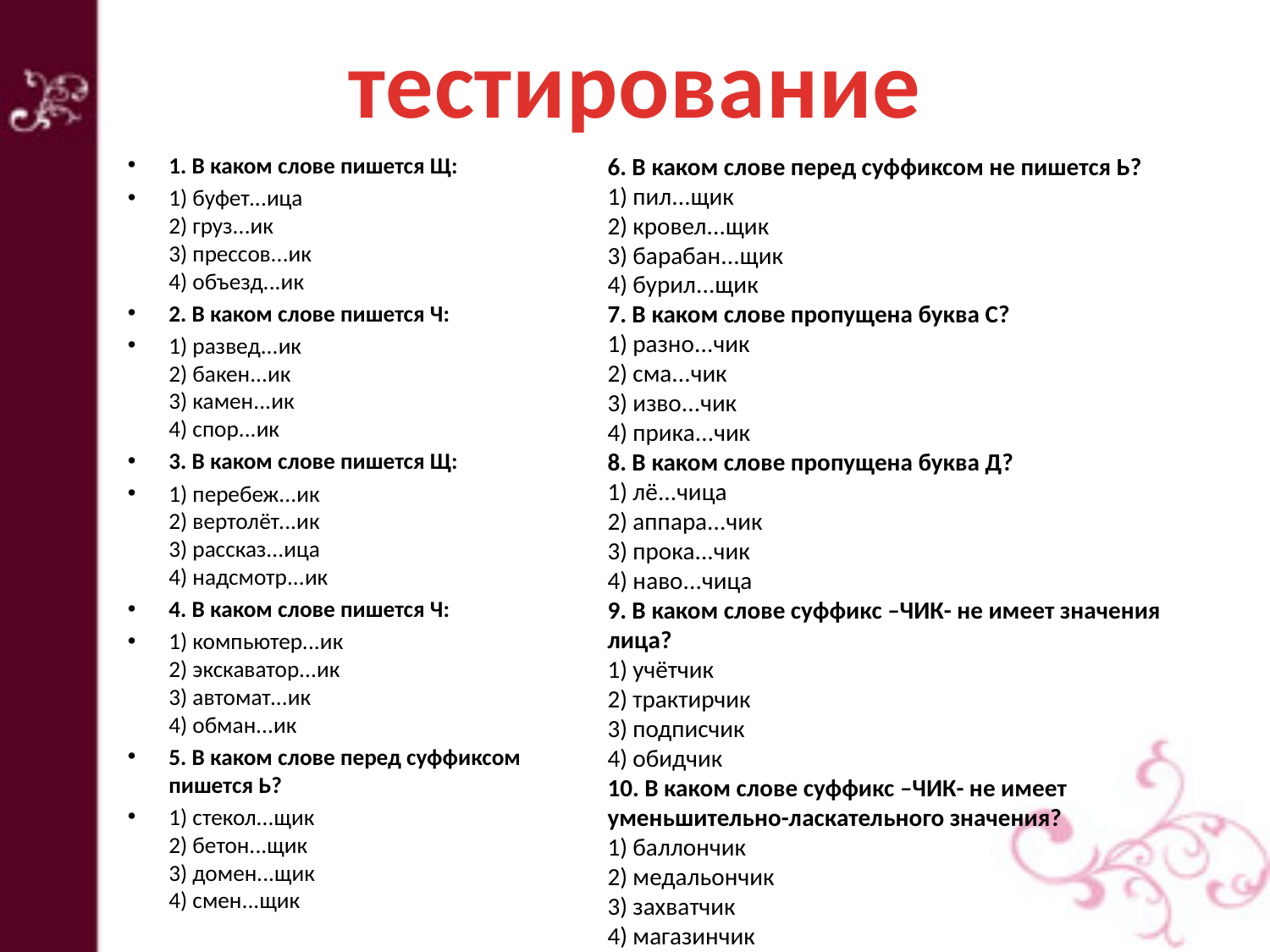

тестирование
1. В каком слове пишется Щ:
1) буфет...ица
2) груз...ик
3) прессов...ик
4) объезд...ик
2. В каком слове пишется Ч:
1) развед...ик
2) бакен...ик
3) камен...ик
4) спор...ик
3. В каком слове пишется Щ:
1) перебеж...ик
2) вертолёт...ик
3) рассказ...ица
4) надсмотр...ик
4. В каком слове пишется Ч:
1) компьютер...ик
2) экскаватор...ик
3) автомат...ик
4) обман...ик
5. В каком слове перед суффиксом пишется Ь?
1) стекол...щик
2) бетон...щик
3) домен...щик
4) смен...щик

6. В каком слове перед суффиксом не пишется Ь?
1) пил...щик
2) кровел...щик
3) барабан...щик
4) бурил...щик
7. В каком слове пропущена буква С?
1) разно...чик
2) сма...чик
3) изво...чик
4) прика...чик
8. В каком слове пропущена буква Д?
1) лё...чица
2) аппара...чик
3) прока...чик
4) наво...чица
9. В каком слове суффикс –ЧИК- не имеет значения лица?
1) учётчик
2) трактирчик
3) подписчик
4) обидчик
10. В каком слове суффикс –ЧИК- не имеет уменьшительно-ласкательного значения?
1) баллончик
2) медальончик
3) захватчик
4) магазинчик